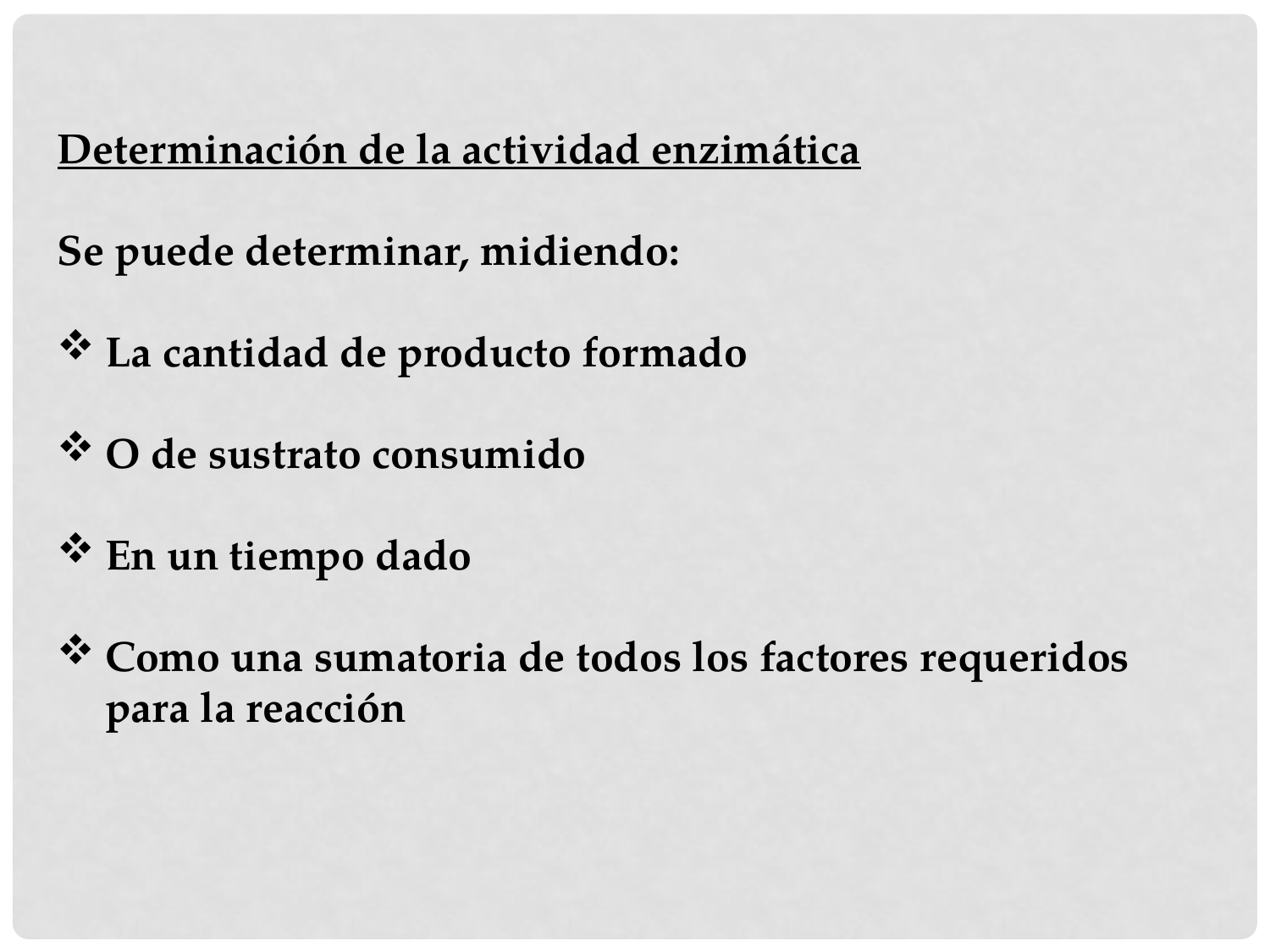

Determinación de la actividad enzimática

Se puede determinar, midiendo:

La cantidad de producto formado

O de sustrato consumido

En un tiempo dado

Como una sumatoria de todos los factores requeridos para la reacción